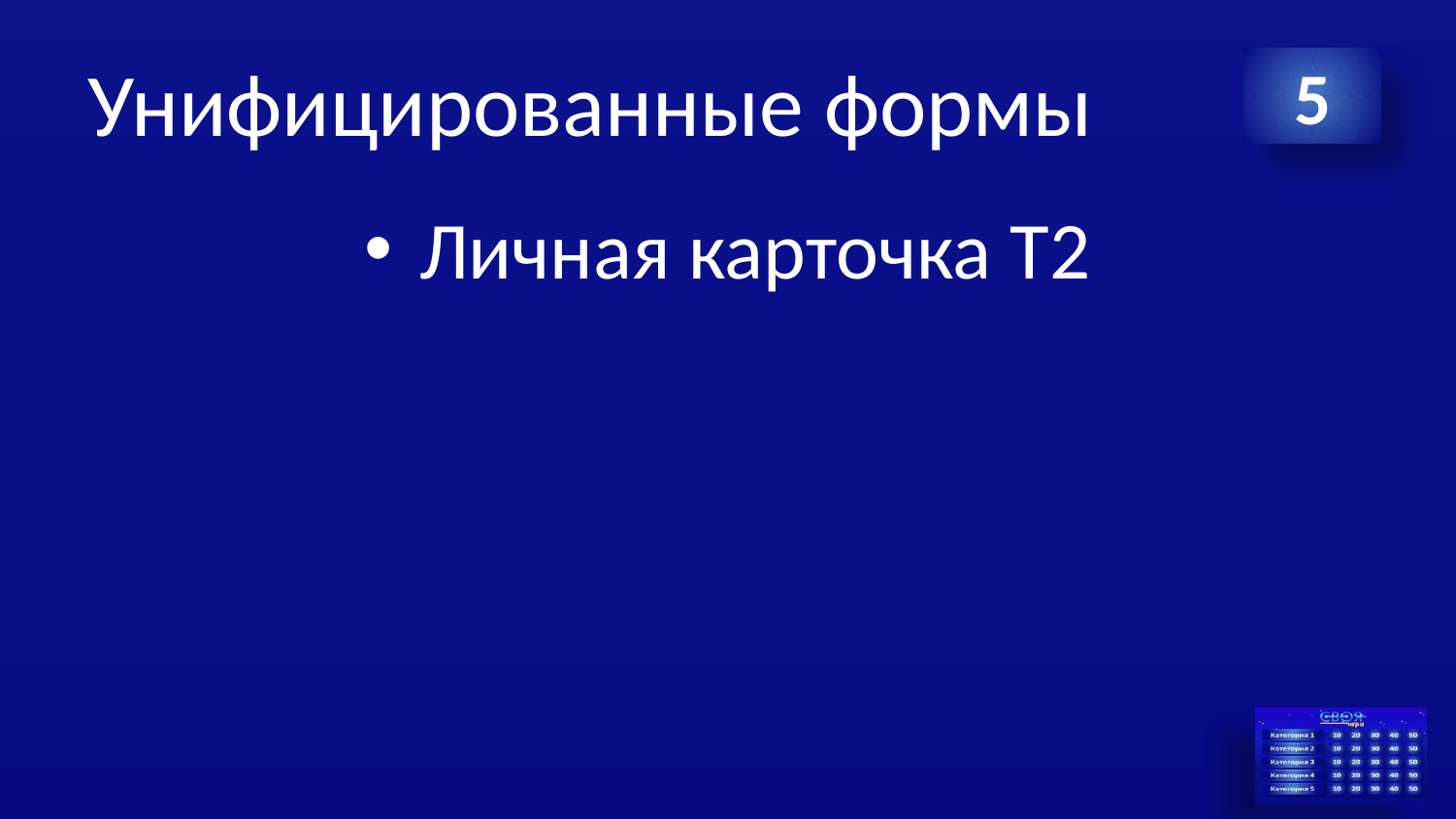

# Унифицированные формы
5
Личная карточка Т2